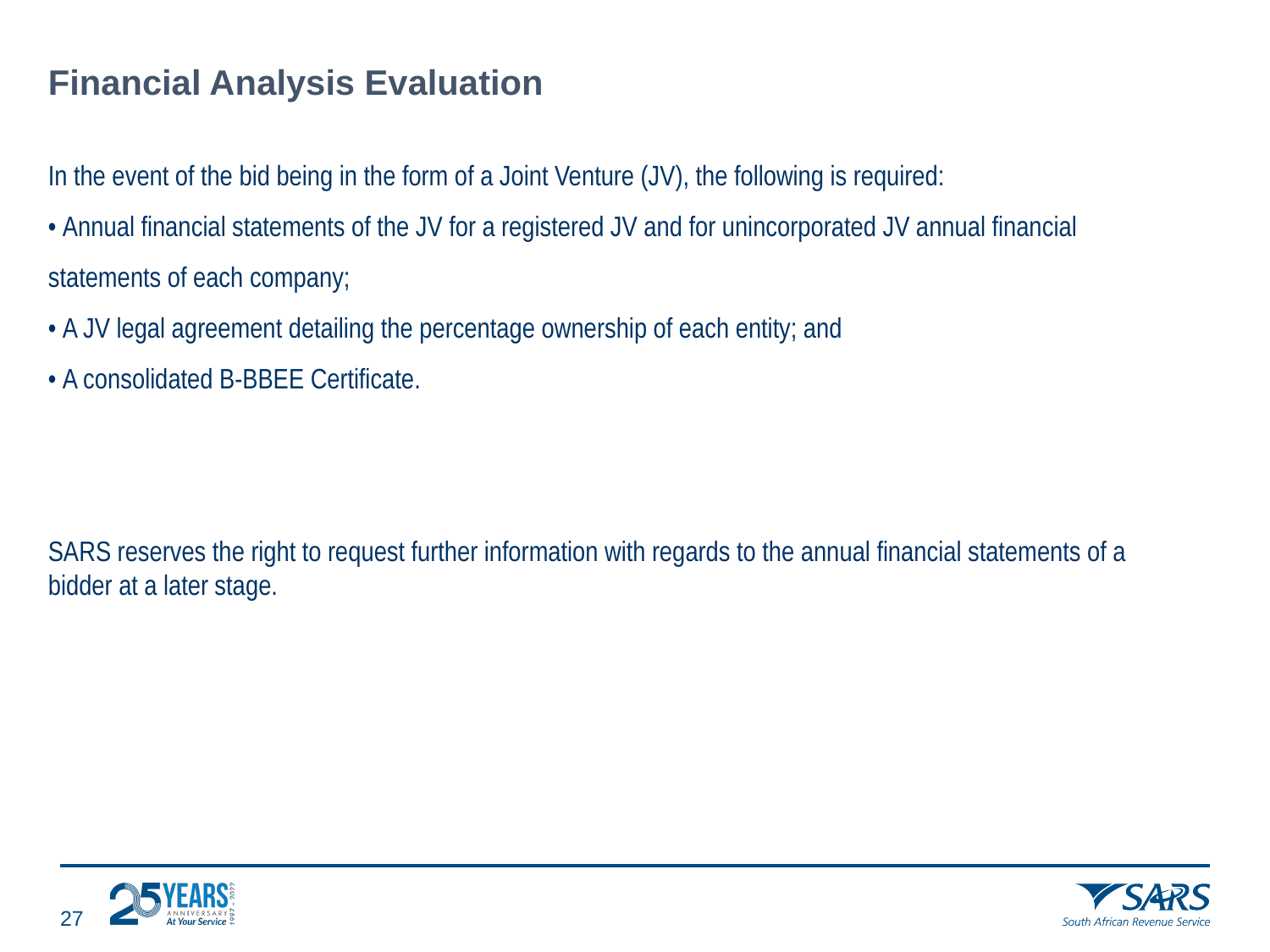

Financial Analysis Evaluation

In the event of the bid being in the form of a Joint Venture (JV), the following is required:
• Annual financial statements of the JV for a registered JV and for unincorporated JV annual financial statements of each company;
• A JV legal agreement detailing the percentage ownership of each entity; and
• A consolidated B-BBEE Certificate.

SARS reserves the right to request further information with regards to the annual financial statements of a bidder at a later stage.
27